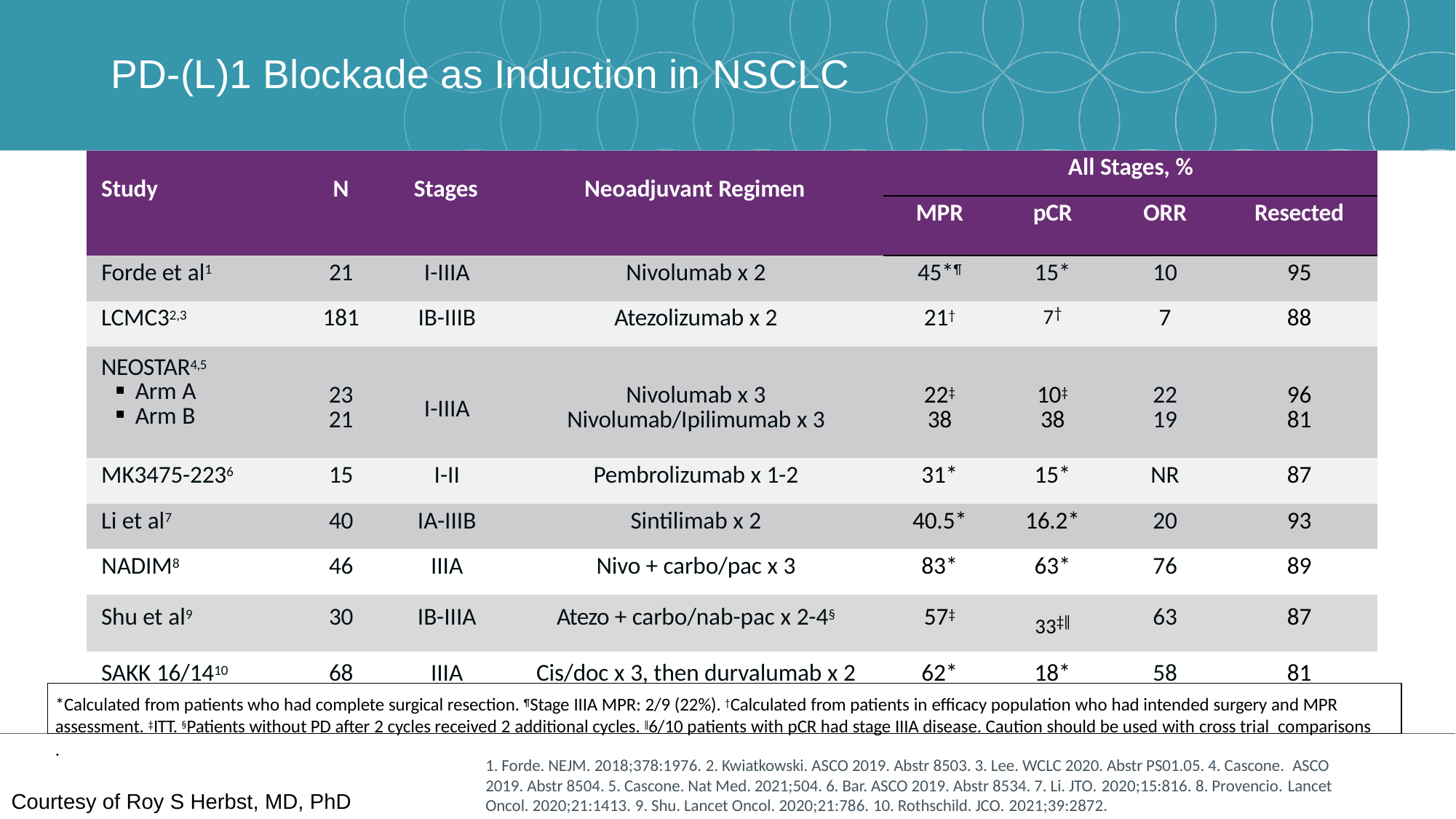

# PD-(L)1 Blockade as Induction in NSCLC
| Study | N | Stages | Neoadjuvant Regimen | All Stages, % |  |  |  |
| --- | --- | --- | --- | --- | --- | --- | --- |
|  |  |  |  | MPR | pCR | ORR | Resected |
| Forde et al1 | 21 | I-IIIA | Nivolumab x 2 | 45\*¶ | 15\* | 10 | 95 |
| LCMC32,3 | 181 | IB-IIIB | Atezolizumab x 2 | 21† | 7† | 7 | 88 |
| NEOSTAR4,5 Arm A Arm B | 23 21 | I-IIIA | Nivolumab x 3 Nivolumab/Ipilimumab x 3 | 22‡ 38 | 10‡ 38 | 22 19 | 96 81 |
| MK3475-2236 | 15 | I-II | Pembrolizumab x 1-2 | 31\* | 15\* | NR | 87 |
| Li et al7 | 40 | IA-IIIB | Sintilimab x 2 | 40.5\* | 16.2\* | 20 | 93 |
| NADIM8 | 46 | IIIA | Nivo + carbo/pac x 3 | 83\* | 63\* | 76 | 89 |
| Shu et al9 | 30 | IB-IIIA | Atezo + carbo/nab-pac x 2-4§ | 57‡ | 33‡‖ | 63 | 87 |
| SAKK 16/1410 | 68 | IIIA | Cis/doc x 3, then durvalumab x 2 | 62\* | 18\* | 58 | 81 |

*Calculated from patients who had complete surgical resection. ¶Stage IIIA MPR: 2/9 (22%). †Calculated from patients in efficacy population who had intended surgery and MPR  assessment. ‡ITT. §Patients without PD after 2 cycles received 2 additional cycles. ‖6/10 patients with pCR had stage IIIA disease. Caution should be used with cross trial  comparisons
.
1. Forde. NEJM. 2018;378:1976. 2. Kwiatkowski. ASCO 2019. Abstr 8503. 3. Lee. WCLC 2020. Abstr PS01.05. 4. Cascone. ASCO
2019. Abstr 8504. 5. Cascone. Nat Med. 2021;504. 6. Bar. ASCO 2019. Abstr 8534. 7. Li. JTO. 2020;15:816. 8. Provencio. Lancet
Oncol. 2020;21:1413. 9. Shu. Lancet Oncol. 2020;21:786. 10. Rothschild. JCO. 2021;39:2872.

Courtesy of Roy S Herbst, MD, PhD